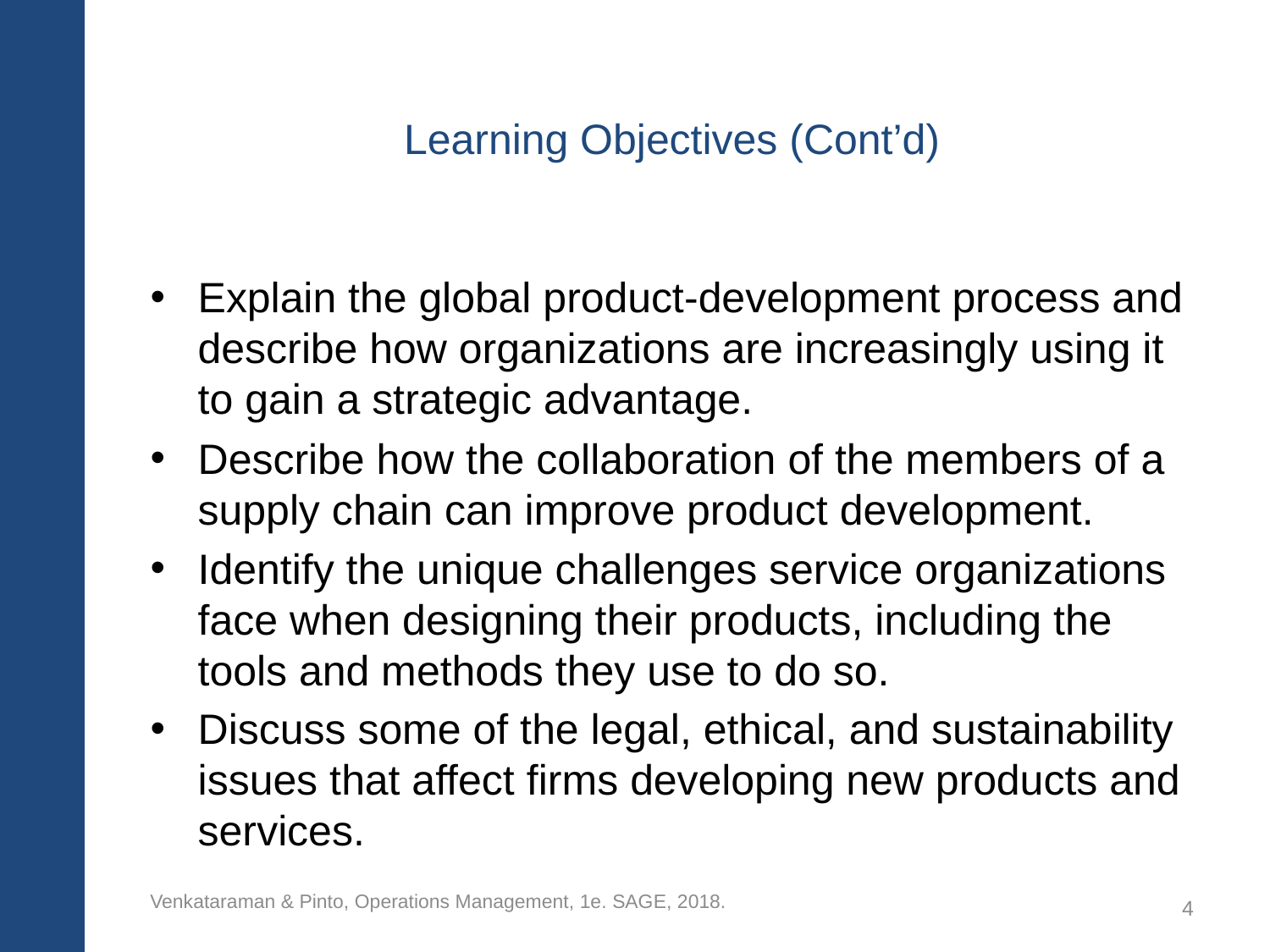

# Learning Objectives (Cont’d)
Explain the global product-development process and describe how organizations are increasingly using it to gain a strategic advantage.
Describe how the collaboration of the members of a supply chain can improve product development.
Identify the unique challenges service organizations face when designing their products, including the tools and methods they use to do so.
Discuss some of the legal, ethical, and sustainability issues that affect firms developing new products and services.
Venkataraman & Pinto, Operations Management, 1e. SAGE, 2018.
4